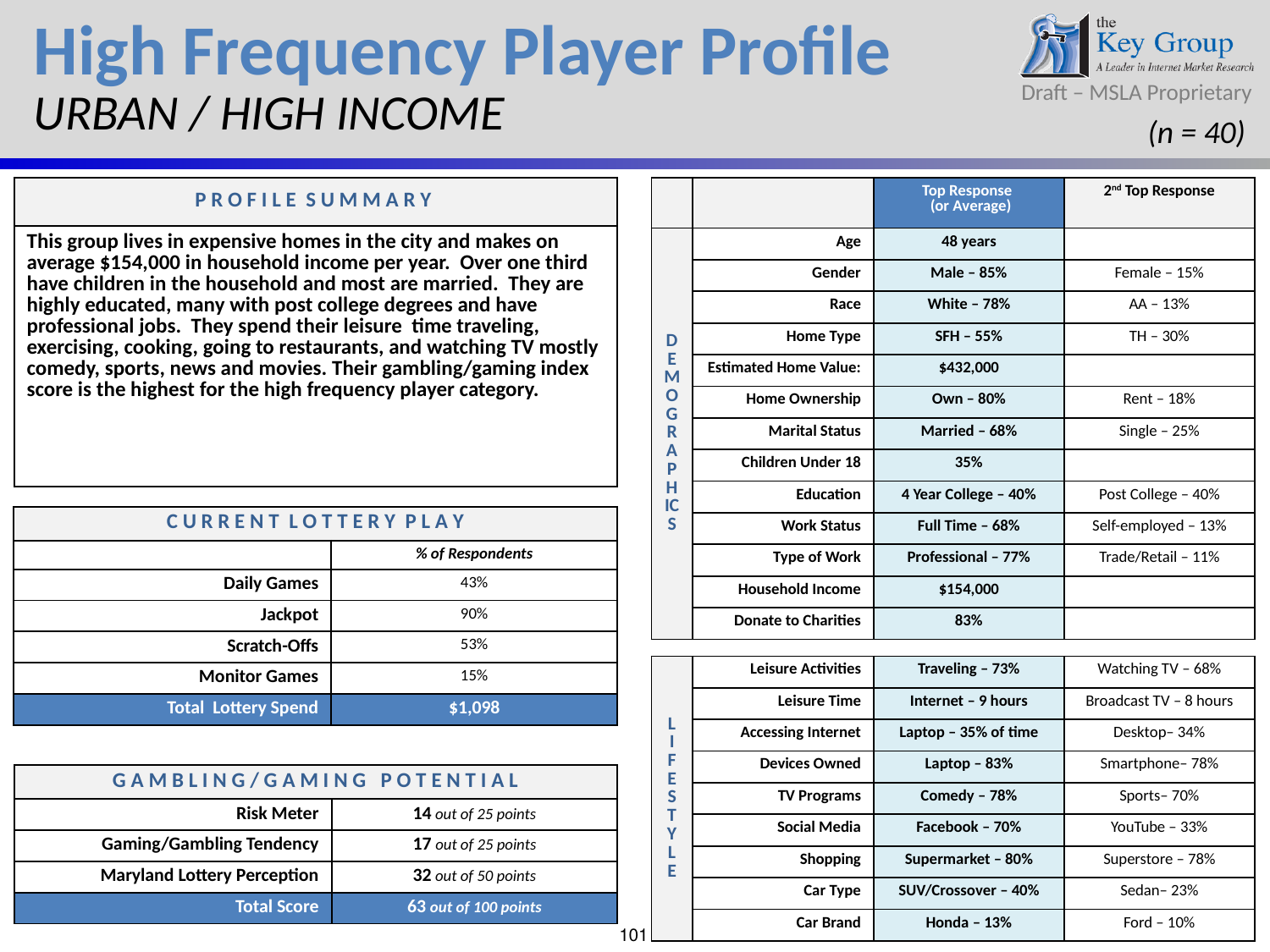

High Frequency Player Profile
URBAN / HIGH INCOME
(n = 40)
| P R O F I L E S U M M A R Y |
| --- |
| This group lives in expensive homes in the city and makes on average $154,000 in household income per year. Over one third have children in the household and most are married. They are highly educated, many with post college degrees and have professional jobs. They spend their leisure time traveling, exercising, cooking, going to restaurants, and watching TV mostly comedy, sports, news and movies. Their gambling/gaming index score is the highest for the high frequency player category. |
|  |  | Top Response (or Average) | 2nd Top Response |
| --- | --- | --- | --- |
| DEMOGRAPHICS | Age | 48 years |  |
|  | Gender | Male – 85% | Female – 15% |
|  | Race | White – 78% | AA – 13% |
|  | Home Type | SFH – 55% | TH – 30% |
|  | Estimated Home Value: | $432,000 |  |
|  | Home Ownership | Own – 80% | Rent – 18% |
|  | Marital Status | Married – 68% | Single – 25% |
|  | Children Under 18 | 35% |  |
|  | Education | 4 Year College – 40% | Post College – 40% |
|  | Work Status | Full Time – 68% | Self-employed – 13% |
|  | Type of Work | Professional – 77% | Trade/Retail – 11% |
|  | Household Income | $154,000 |  |
|  | Donate to Charities | 83% |  |
|  |  |  |  |
| L I F E S TY L E | Leisure Activities | Traveling – 73% | Watching TV – 68% |
|  | Leisure Time | Internet – 9 hours | Broadcast TV – 8 hours |
|  | Accessing Internet | Laptop – 35% of time | Desktop– 34% |
|  | Devices Owned | Laptop – 83% | Smartphone– 78% |
|  | TV Programs | Comedy – 78% | Sports– 70% |
|  | Social Media | Facebook – 70% | YouTube – 33% |
|  | Shopping | Supermarket – 80% | Superstore – 78% |
|  | Car Type | SUV/Crossover – 40% | Sedan– 23% |
|  | Car Brand | Honda – 13% | Ford – 10% |
| C U R R E N T L O T T E R Y P L A Y |  |
| --- | --- |
|  | % of Respondents |
| Daily Games | 43% |
| Jackpot | 90% |
| Scratch-Offs | 53% |
| Monitor Games | 15% |
| Total Lottery Spend | $1,098 |
| G A M B L I N G / G A M I N G P O T E N T I A L |  |
| --- | --- |
| Risk Meter | 14 out of 25 points |
| Gaming/Gambling Tendency | 17 out of 25 points |
| Maryland Lottery Perception | 32 out of 50 points |
| Total Score | 63 out of 100 points |